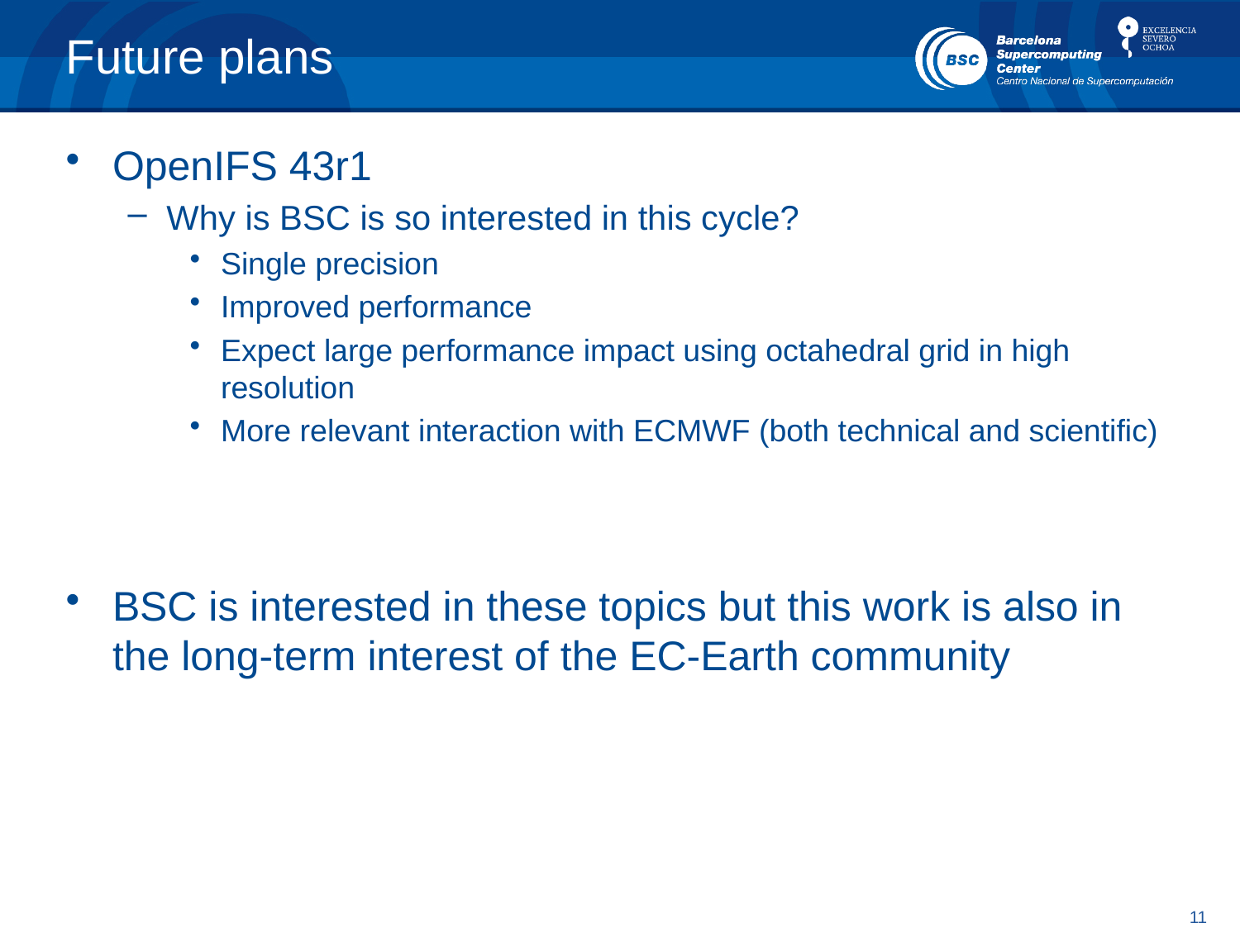

# Future plans
OpenIFS 43r1
Why is BSC is so interested in this cycle?
Single precision
Improved performance
Expect large performance impact using octahedral grid in high resolution
More relevant interaction with ECMWF (both technical and scientific)

BSC is interested in these topics but this work is also in the long-term interest of the EC-Earth community